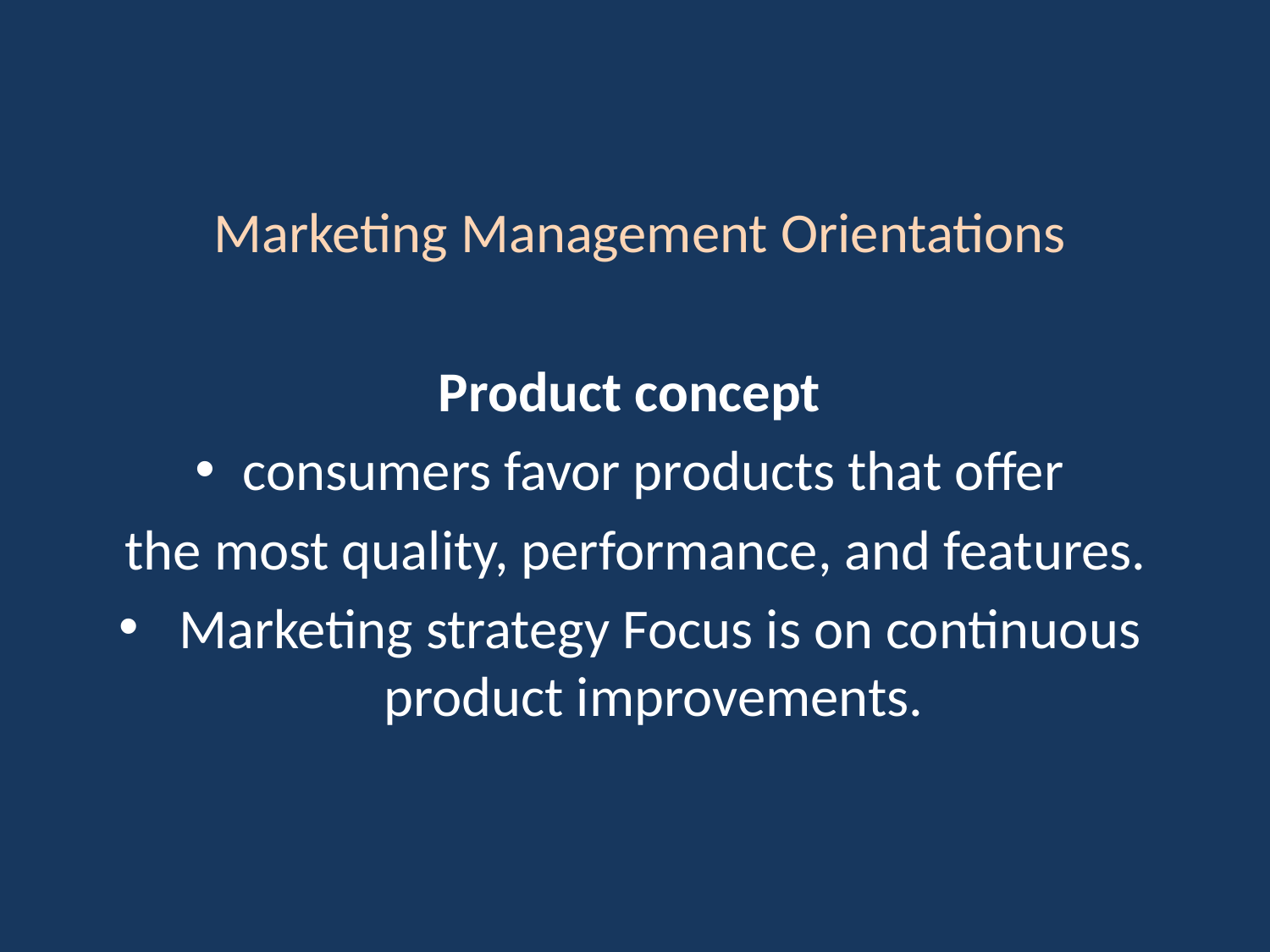

Marketing Management Orientations

Product concept
consumers favor products that offer
 the most quality, performance, and features.
 Marketing strategy Focus is on continuous product improvements.